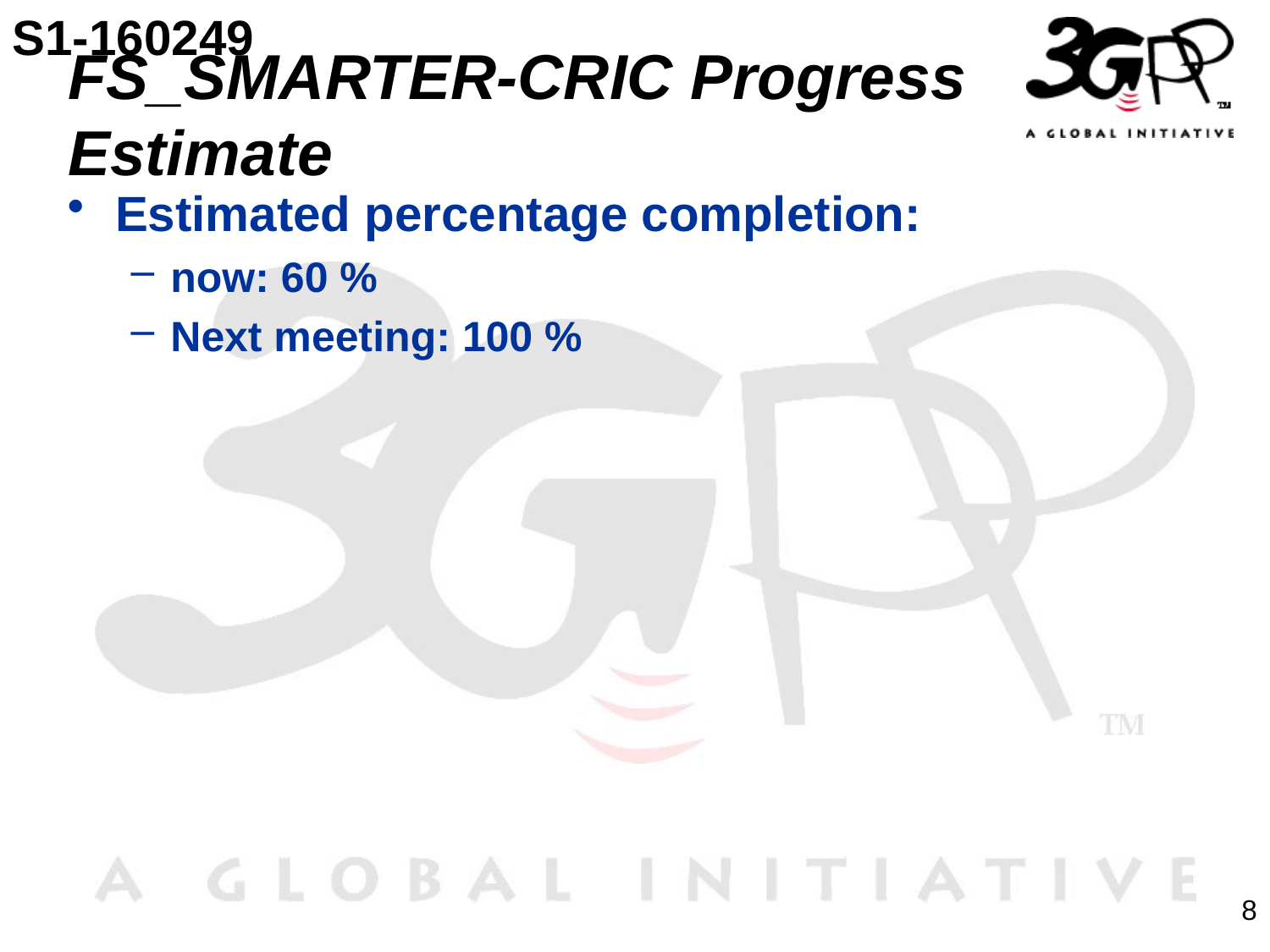

S1-160249
# FS_SMARTER-CRIC Progress Estimate
Estimated percentage completion:
now: 60 %
Next meeting: 100 %
8